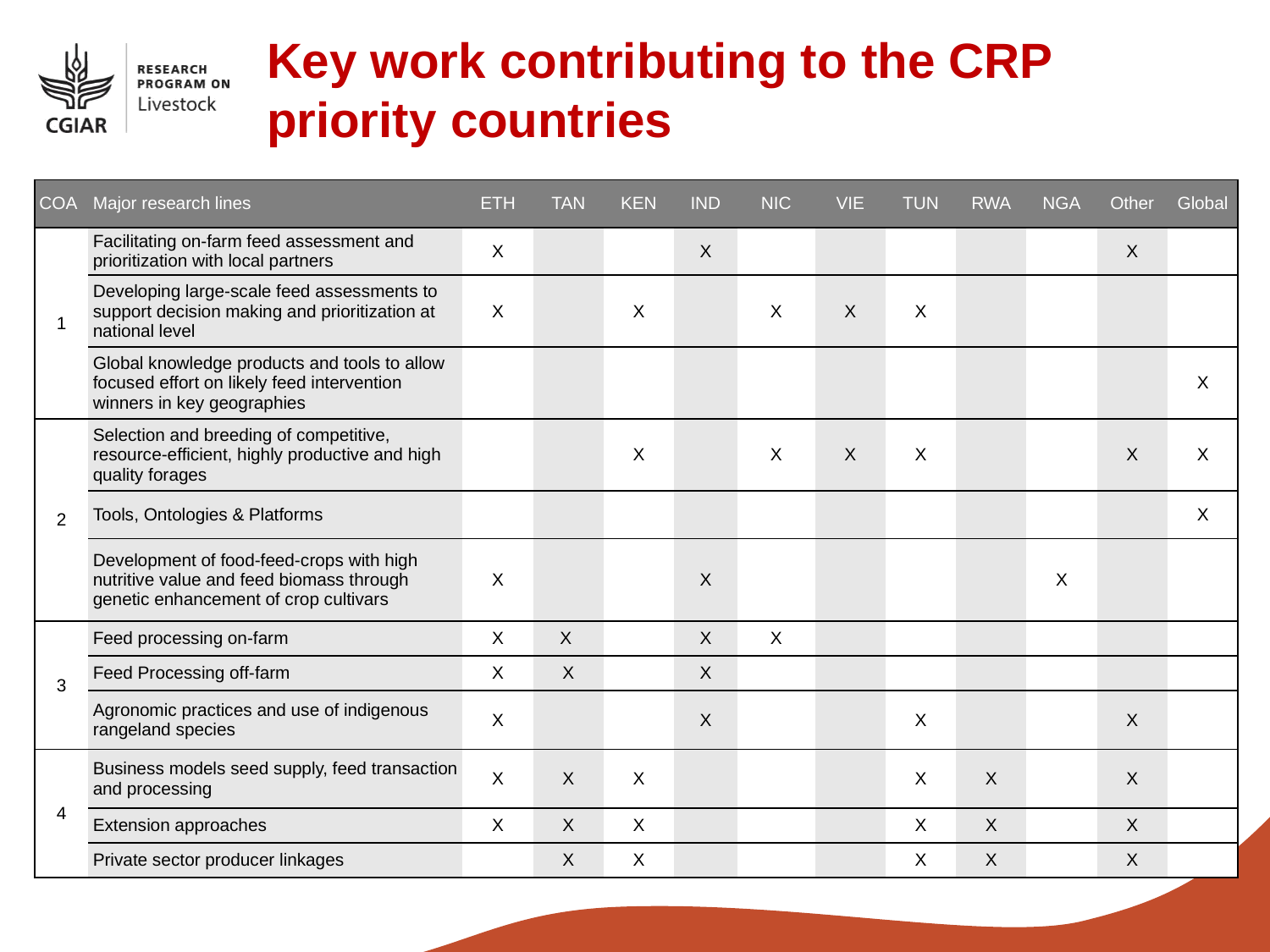

Key work contributing to the CRP priority countries
| COA | Major research lines | ETH | TAN | KEN | IND | NIC | VIE | TUN | RWA | NGA | Other | Global |
| --- | --- | --- | --- | --- | --- | --- | --- | --- | --- | --- | --- | --- |
| 1 | Facilitating on-farm feed assessment and prioritization with local partners | X |  |  | X |  |  |  |  |  | X |  |
|  | Developing large-scale feed assessments to support decision making and prioritization at national level | X |  | X |  | X | X | X |  |  |  |  |
|  | Global knowledge products and tools to allow focused effort on likely feed intervention winners in key geographies |  |  |  |  |  |  |  |  |  |  | X |
| 2 | Selection and breeding of competitive, resource-efficient, highly productive and high quality forages |  |  | X |  | X | X | X |  |  | X | X |
|  | Tools, Ontologies & Platforms |  |  |  |  |  |  |  |  |  |  | X |
|  | Development of food-feed-crops with high nutritive value and feed biomass through genetic enhancement of crop cultivars | X |  |  | X |  |  |  |  | X |  |  |
| 3 | Feed processing on-farm | X | X |  | X | X |  |  |  |  |  |  |
|  | Feed Processing off-farm | X | X |  | X |  |  |  |  |  |  |  |
|  | Agronomic practices and use of indigenous rangeland species | X |  |  | X |  |  | X |  |  | X |  |
| 4 | Business models seed supply, feed transaction and processing | X | X | X |  |  |  | X | X |  | X |  |
|  | Extension approaches | X | X | X |  |  |  | X | X |  | X |  |
|  | Private sector producer linkages |  | X | X |  |  |  | X | X |  | X |  |